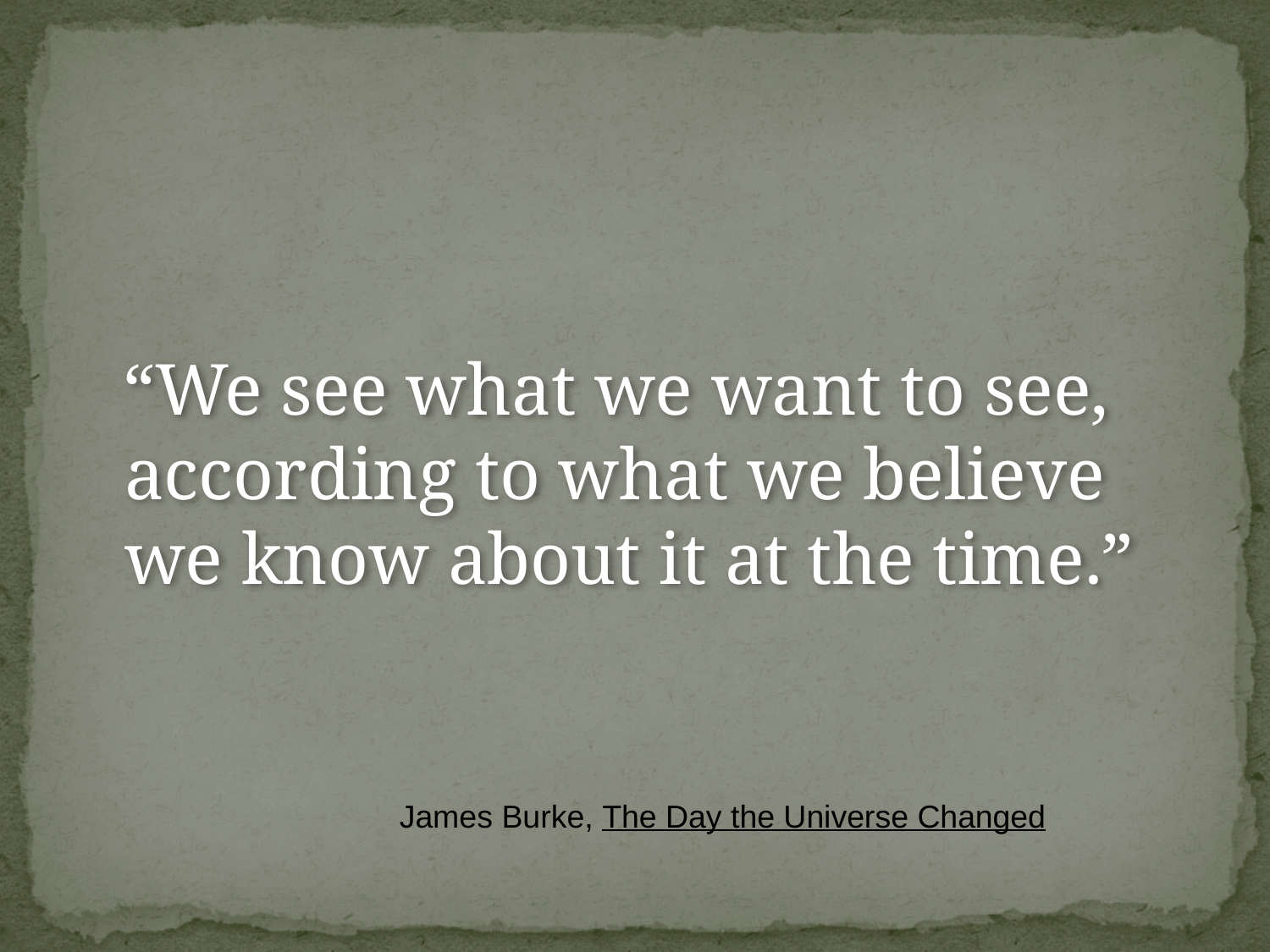

#
  “We see what we want to see, according to what we believe we know about it at the time.”

James Burke, The Day the Universe Changed